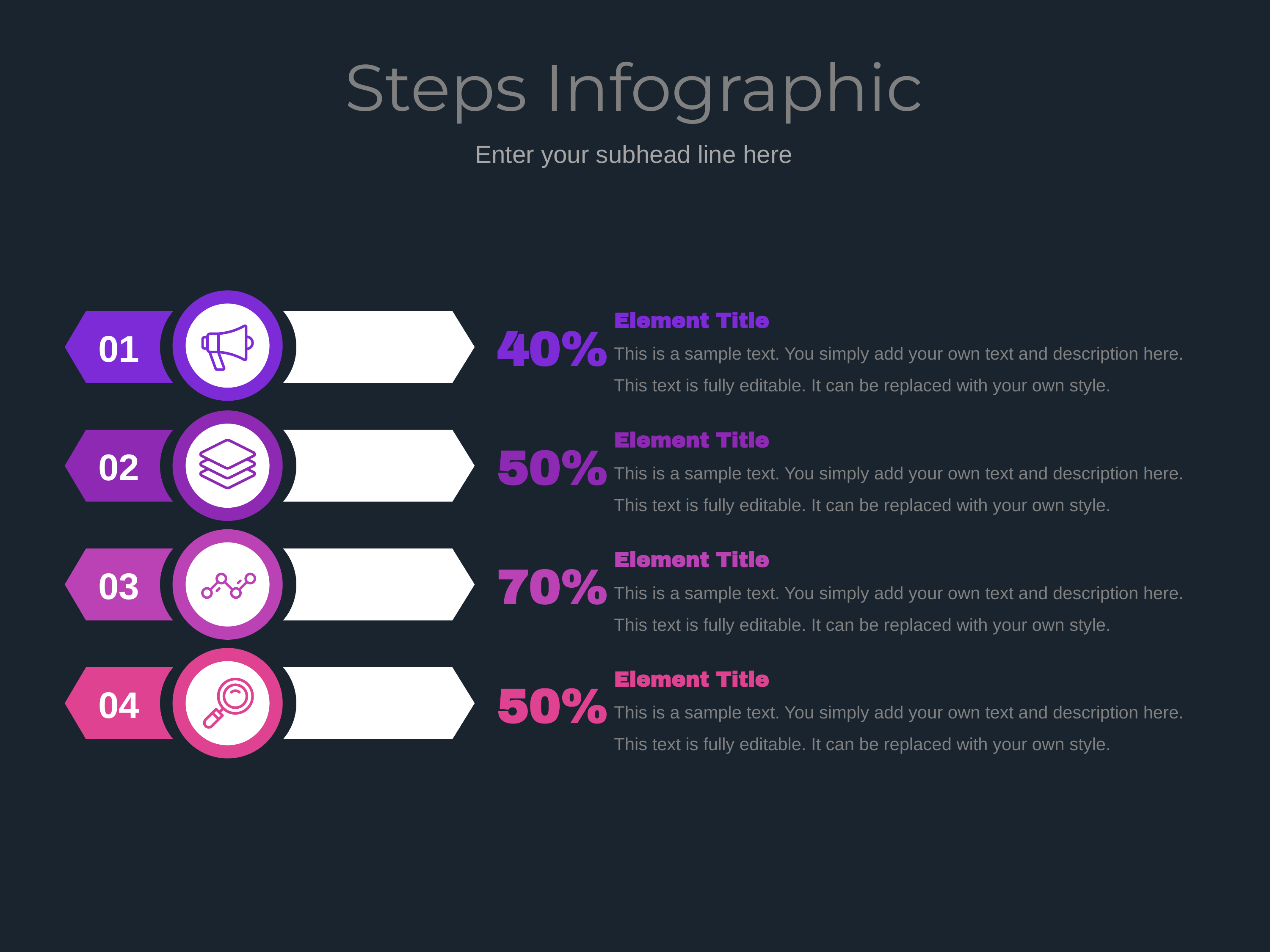

# Steps Infographic
Enter your subhead line here

Element Title
This is a sample text. You simply add your own text and description here. This text is fully editable. It can be replaced with your own style.
01

40%

Element Title
This is a sample text. You simply add your own text and description here. This text is fully editable. It can be replaced with your own style.
02

50%

Element Title
This is a sample text. You simply add your own text and description here. This text is fully editable. It can be replaced with your own style.
03

70%

Element Title
This is a sample text. You simply add your own text and description here. This text is fully editable. It can be replaced with your own style.
04

50%